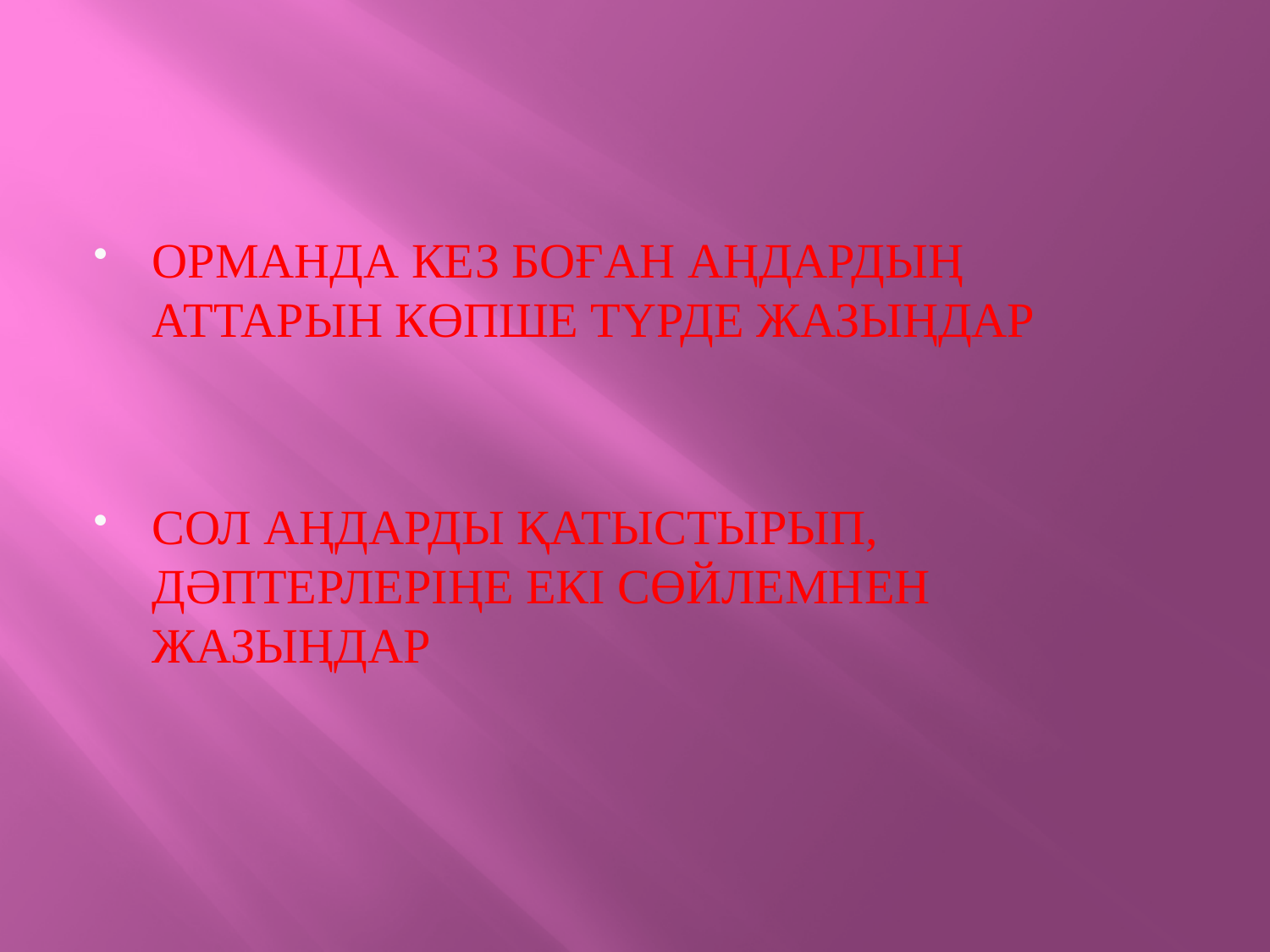

#
ОРМАНДА КЕЗ БОҒАН АҢДАРДЫҢ АТТАРЫН КӨПШЕ ТҮРДЕ ЖАЗЫҢДАР

СОЛ АҢДАРДЫ ҚАТЫСТЫРЫП, ДӘПТЕРЛЕРІҢЕ ЕКІ СӨЙЛЕМНЕН ЖАЗЫҢДАР